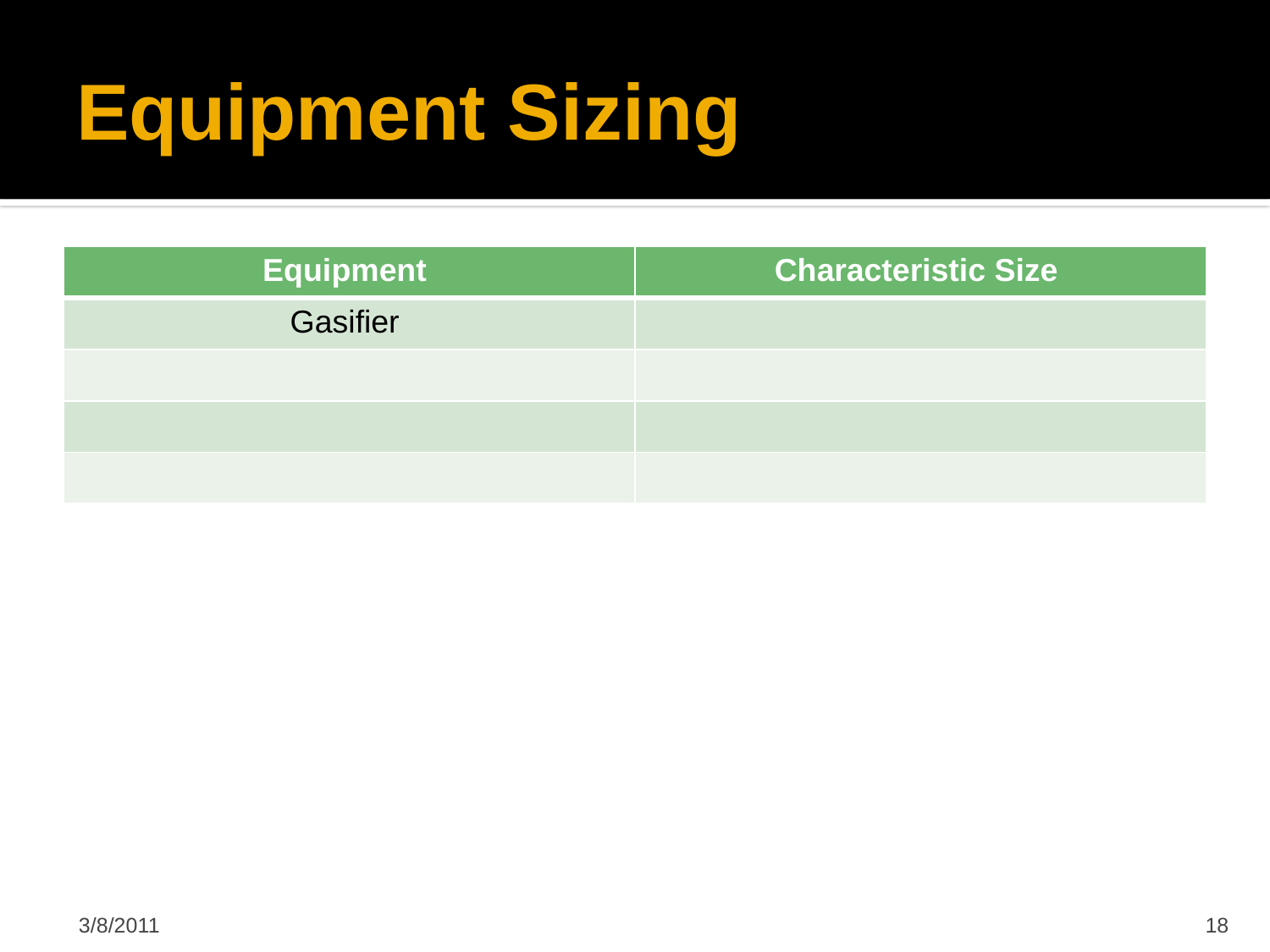

# Equipment Sizing
| Equipment | Characteristic Size |
| --- | --- |
| Gasifier |  |
|  |  |
|  |  |
|  |  |
3/8/2011
18